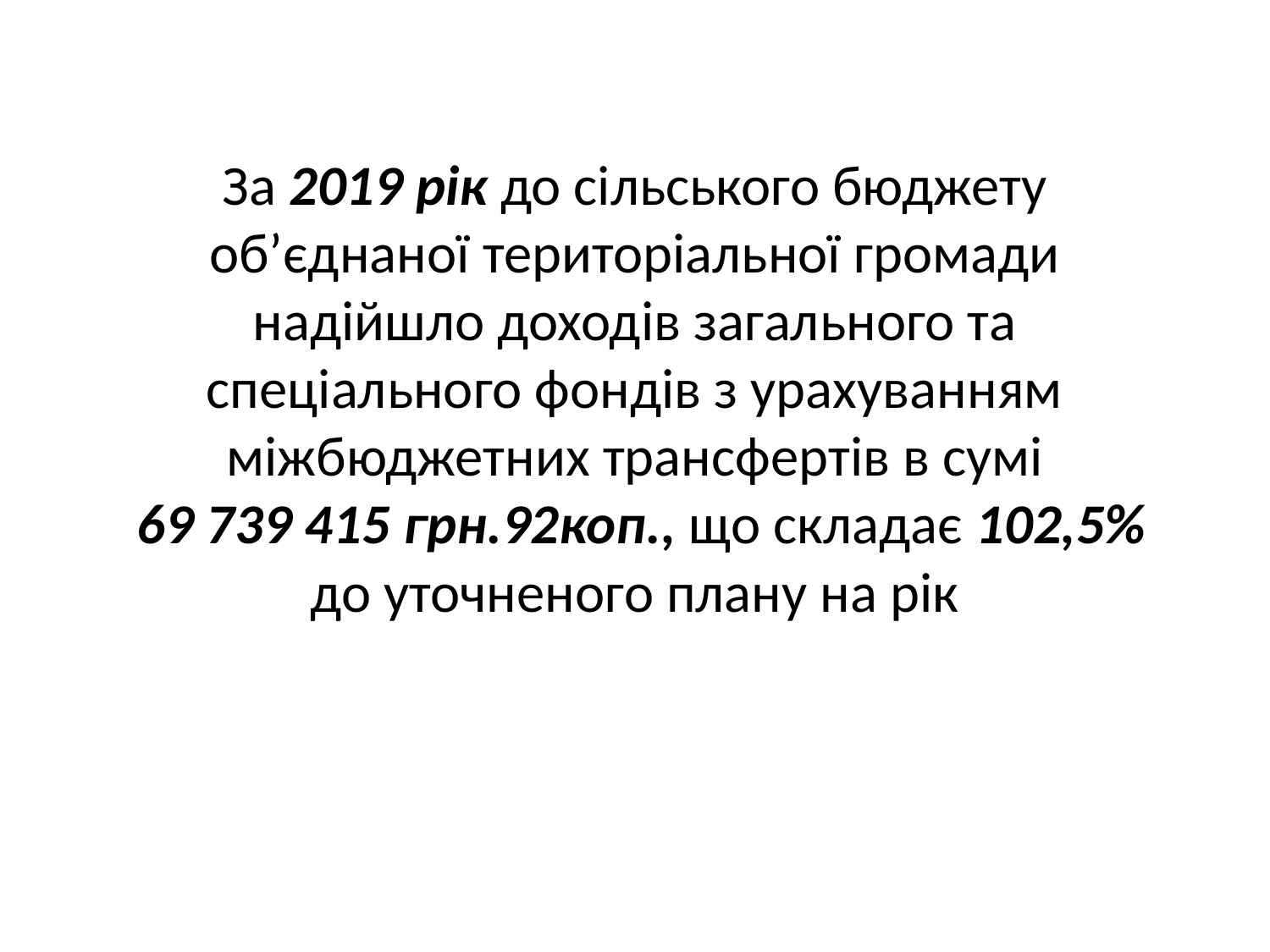

# За 2019 рік до сільського бюджету об’єднаної територіальної громади надійшло доходів загального та спеціального фондів з урахуванням міжбюджетних трансфертів в сумі 69 739 415 грн.92коп., що складає 102,5% до уточненого плану на рік